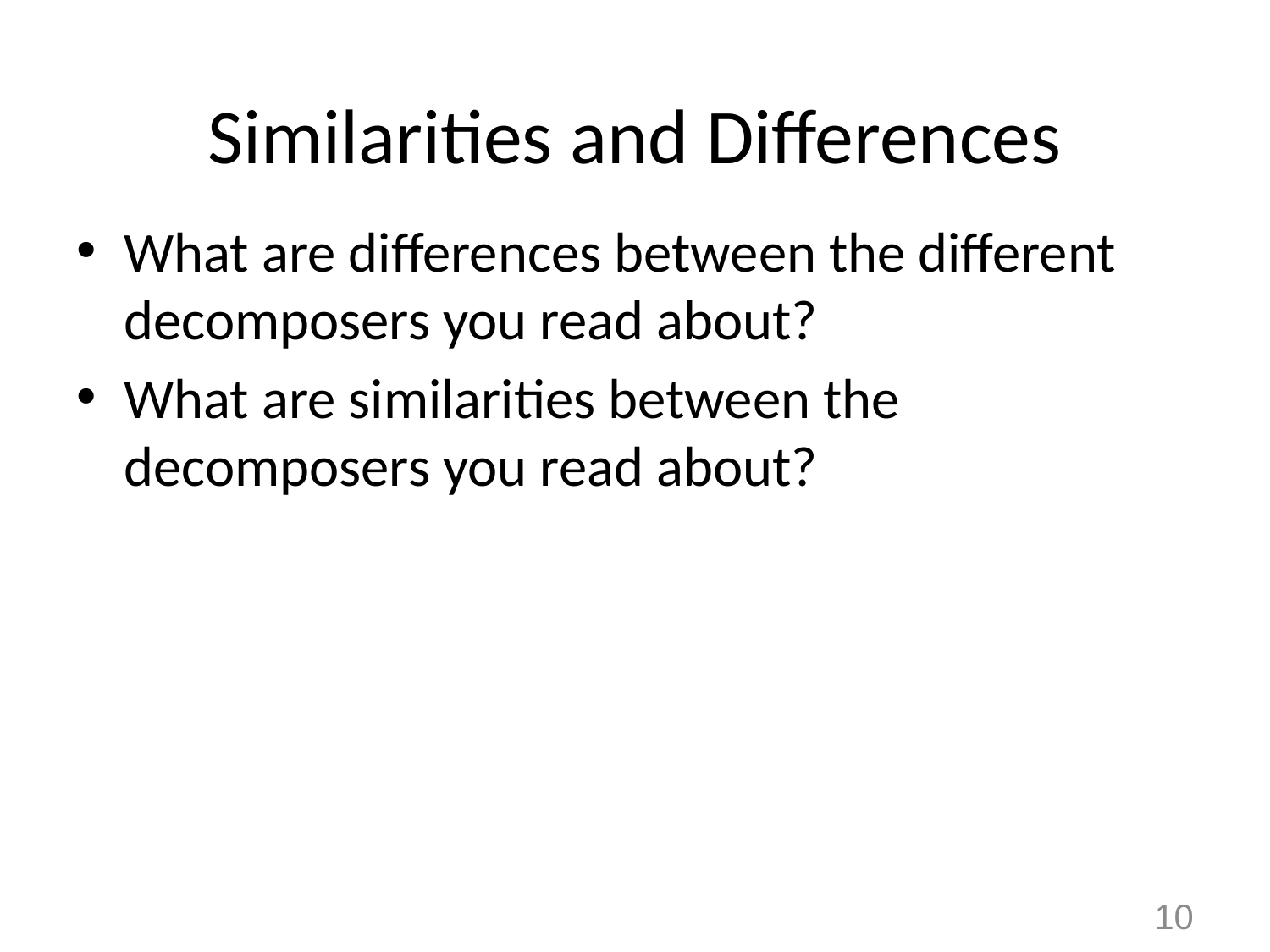

# Similarities and Differences
What are differences between the different decomposers you read about?
What are similarities between the decomposers you read about?
10